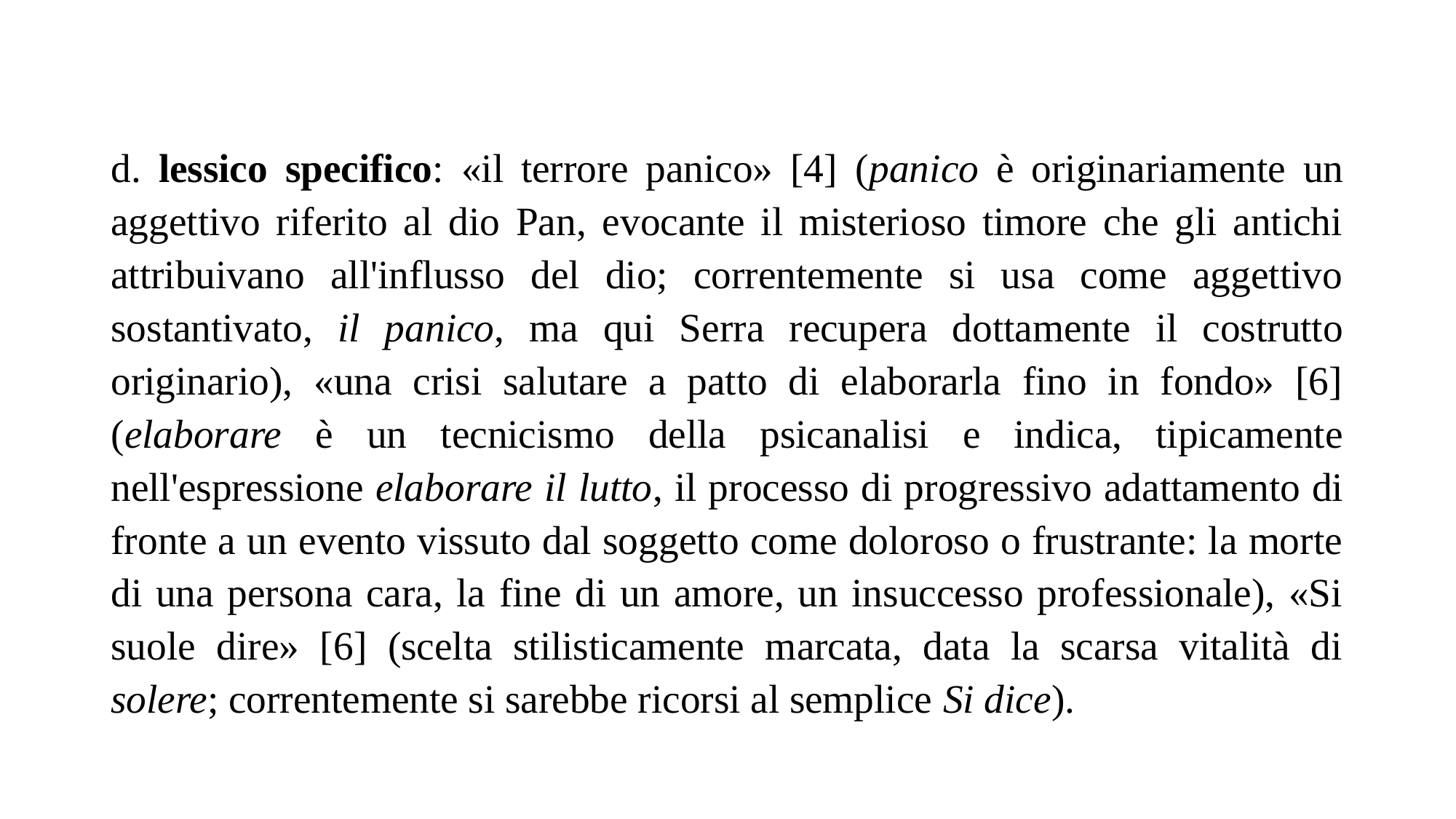

d. lessico specifico: «il terrore panico» [4] (panico è originariamente un aggettivo riferito al dio Pan, evocante il misterioso timore che gli antichi attribuivano all'influsso del dio; correntemente si usa come aggettivo sostantivato, il panico, ma qui Serra recupera dottamente il costrutto originario), «una crisi salutare a patto di elaborarla fino in fondo» [6] (elaborare è un tecnicismo della psicanalisi e indica, tipicamente nell'espressione elaborare il lutto, il processo di progressivo adattamento di fronte a un evento vissuto dal soggetto come doloroso o frustrante: la morte di una persona cara, la fine di un amore, un insuccesso professionale), «Si suole dire» [6] (scelta stilisticamente marcata, data la scarsa vitalità di solere; correntemente si sarebbe ricorsi al semplice Si dice).